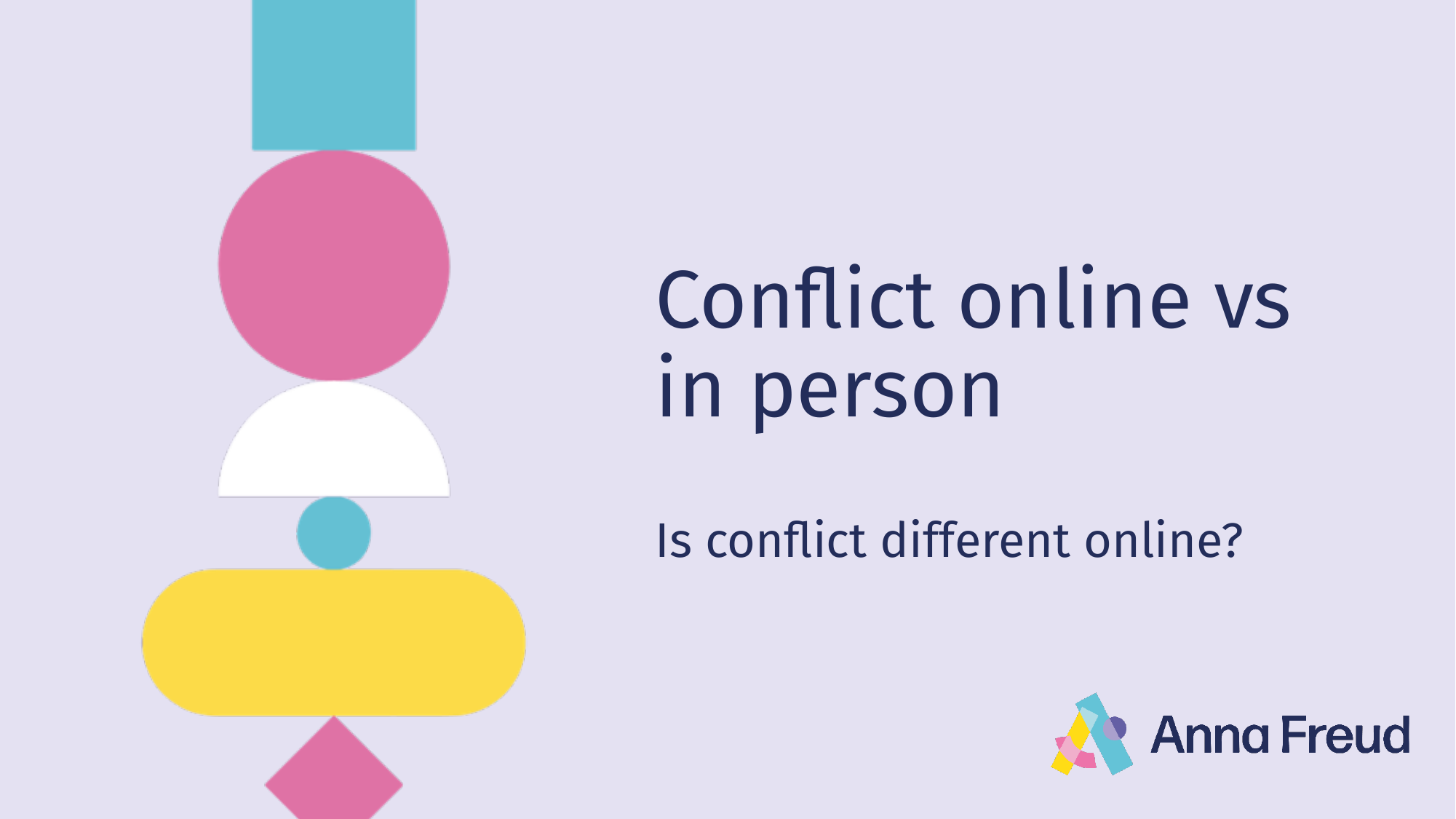

# Conflict online vs in person
Is conflict different online?